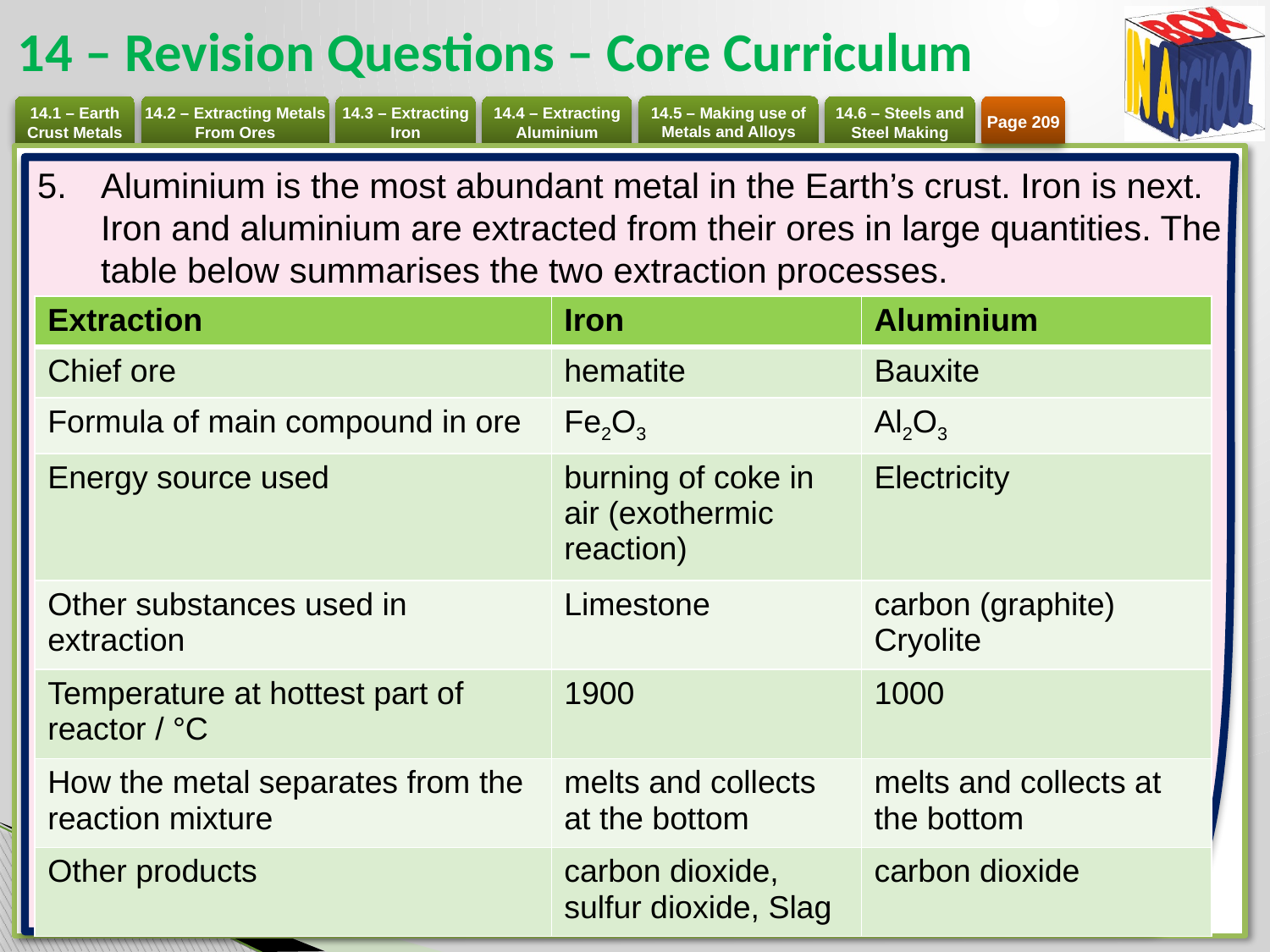

# 14 – Revision Questions – Core Curriculum
Page 209
Aluminium is the most abundant metal in the Earth’s crust. Iron is next.
Iron and aluminium are extracted from their ores in large quantities. The table below summarises the two extraction processes.
| Extraction | Iron | Aluminium |
| --- | --- | --- |
| Chief ore | hematite | Bauxite |
| Formula of main compound in ore | Fe2O3 | Al2O3 |
| Energy source used | burning of coke in air (exothermic reaction) | Electricity |
| Other substances used in extraction | Limestone | carbon (graphite) Cryolite |
| Temperature at hottest part of reactor / °C | 1900 | 1000 |
| How the metal separates from the reaction mixture | melts and collects at the bottom | melts and collects at the bottom |
| Other products | carbon dioxide, sulfur dioxide, Slag | carbon dioxide |